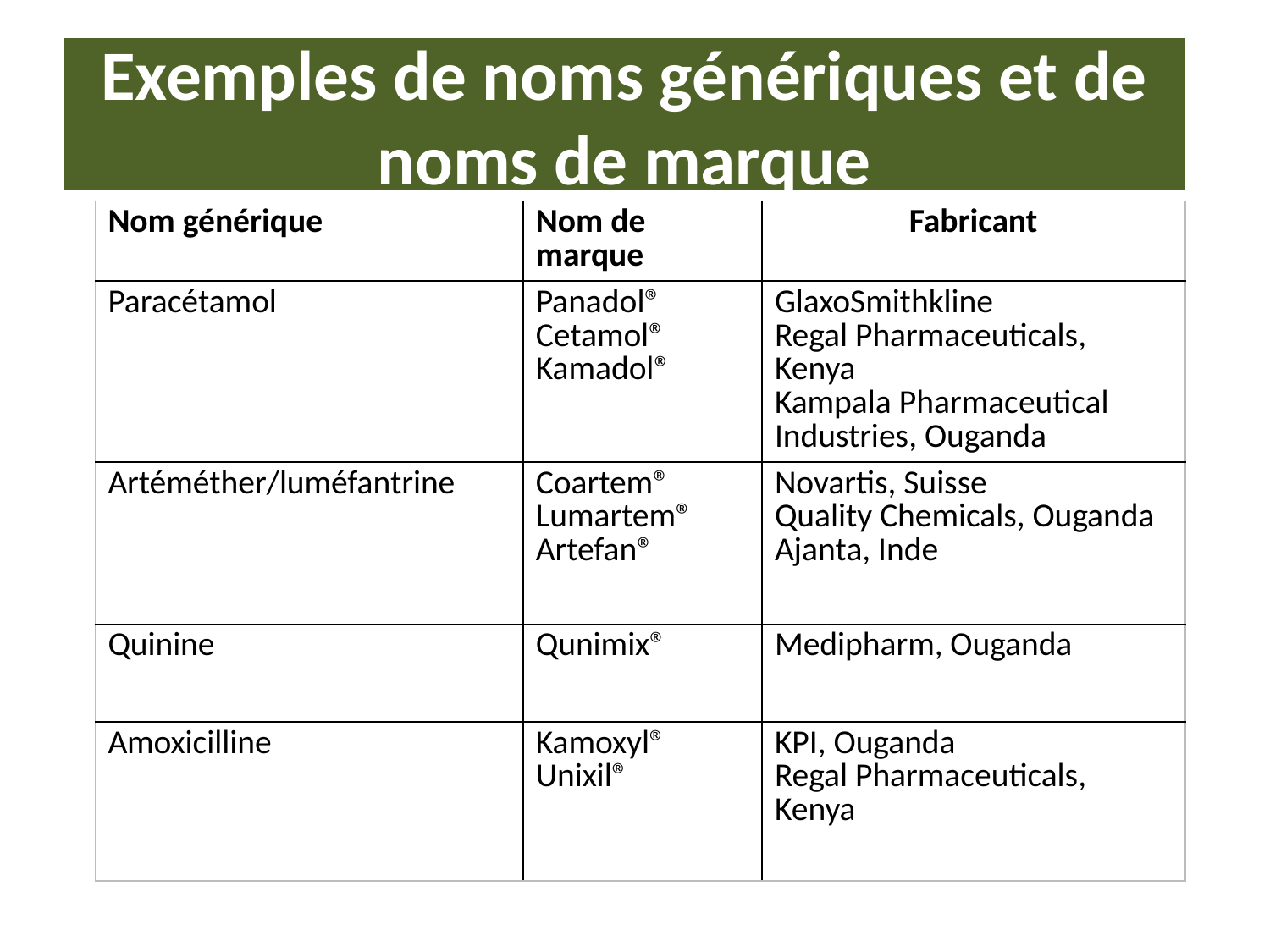

# Exemples de noms génériques et de noms de marque
| Nom générique | Nom de marque | Fabricant |
| --- | --- | --- |
| Paracétamol | Panadol® Cetamol® Kamadol® | GlaxoSmithkline Regal Pharmaceuticals, Kenya Kampala Pharmaceutical Industries, Ouganda |
| Artéméther/luméfantrine | Coartem® Lumartem® Artefan® | Novartis, Suisse Quality Chemicals, Ouganda Ajanta, Inde |
| Quinine | Qunimix® | Medipharm, Ouganda |
| Amoxicilline | Kamoxyl® Unixil® | KPI, Ouganda Regal Pharmaceuticals, Kenya |